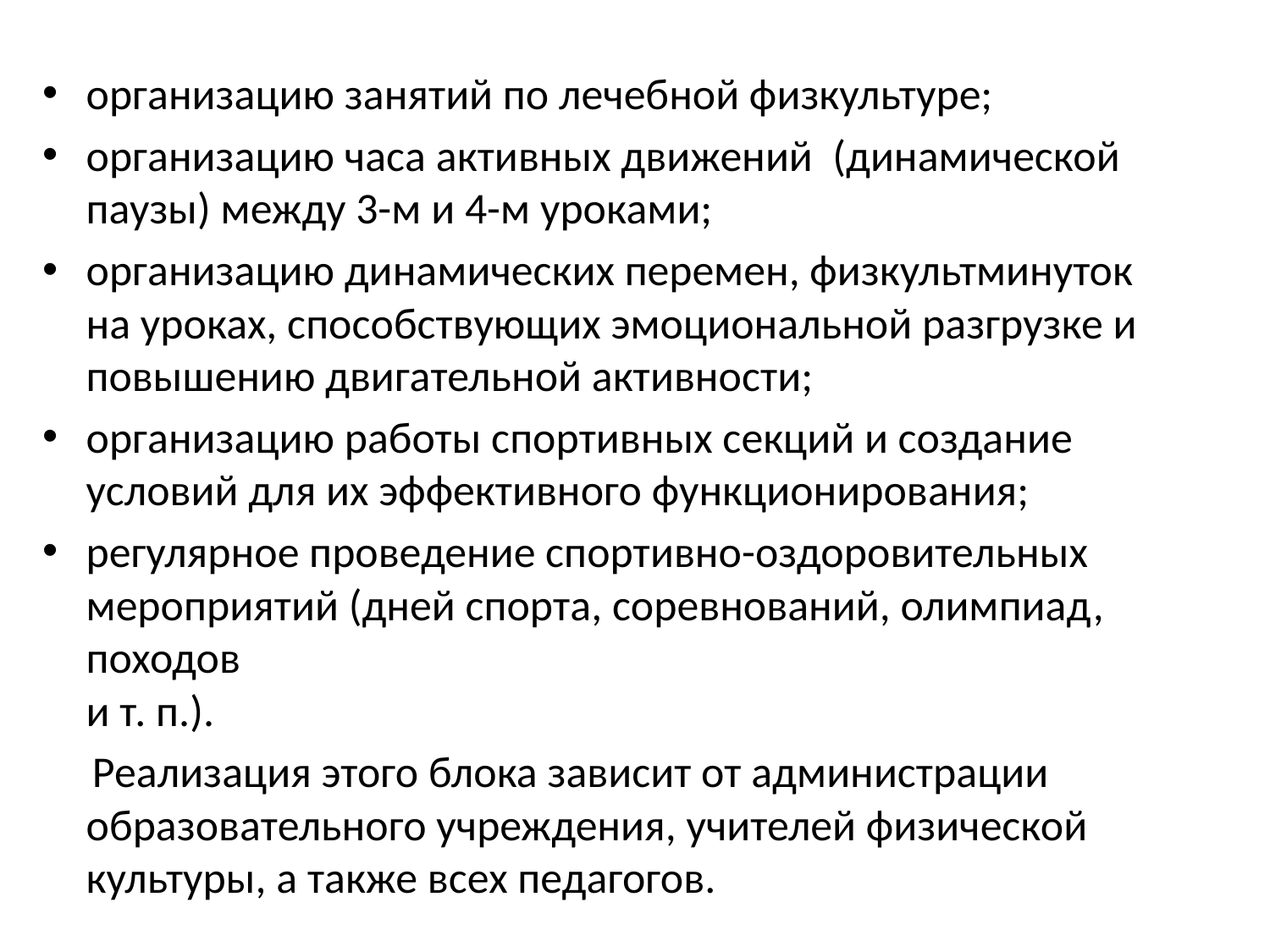

#
организацию занятий по лечебной физкультуре;
организацию часа активных движений  (динамической
паузы) между 3-м и 4-м уроками;
организацию динамических перемен, физкультминуток
на уроках, способствующих эмоциональной разгрузке и повышению двигательной активности;
организацию работы спортивных секций и создание
условий для их эффективного функционирования;
регулярное проведение спортивно-оздоровительных мероприятий (дней спорта, соревнований, олимпиад,  походов
и т. п.).
     Реализация этого блока зависит от администрации образовательного учреждения, учителей физической культуры, а также всех педагогов.